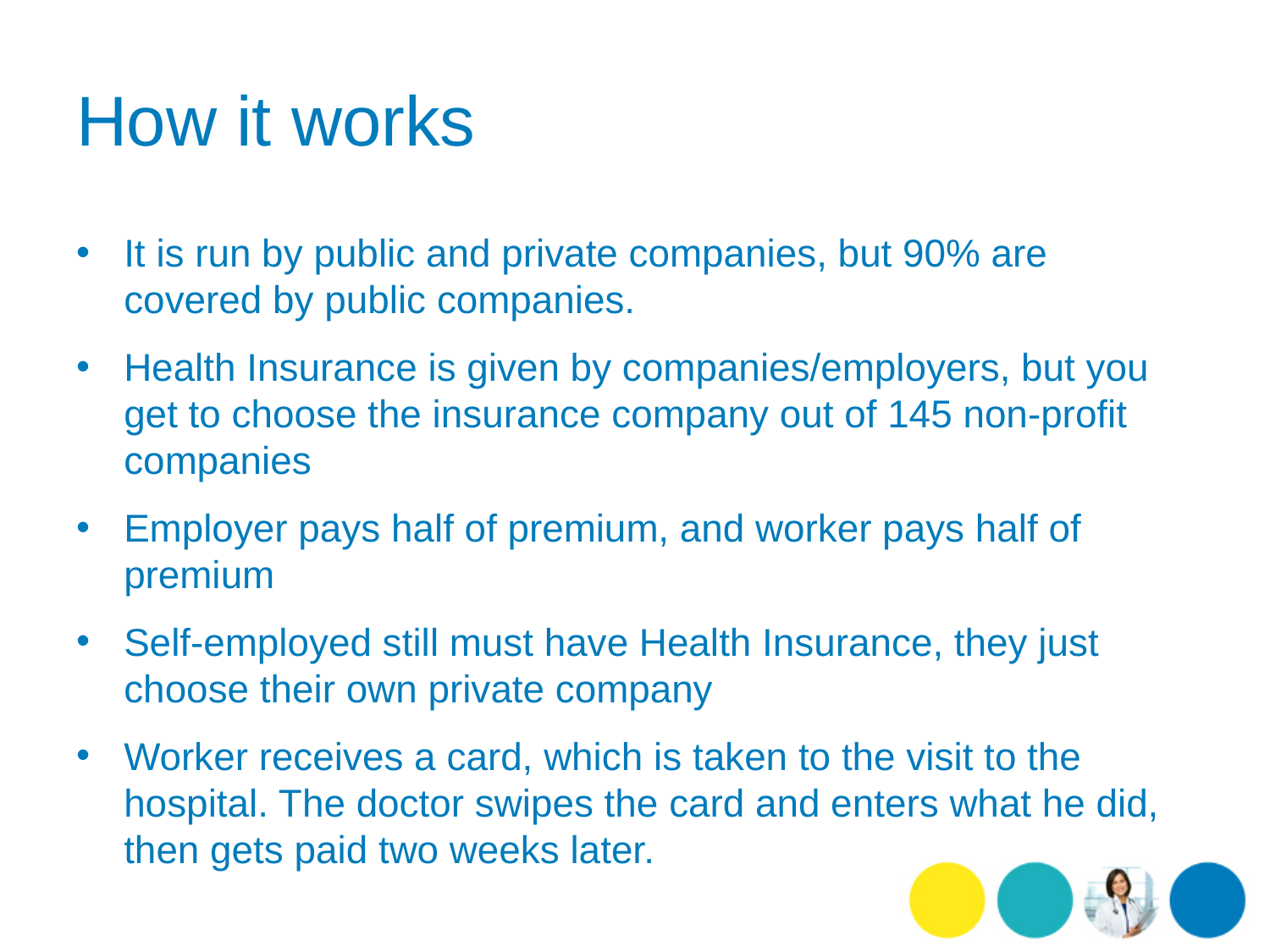

# How it works
It is run by public and private companies, but 90% are covered by public companies.
Health Insurance is given by companies/employers, but you get to choose the insurance company out of 145 non-profit companies
Employer pays half of premium, and worker pays half of premium
Self-employed still must have Health Insurance, they just choose their own private company
Worker receives a card, which is taken to the visit to the hospital. The doctor swipes the card and enters what he did, then gets paid two weeks later.